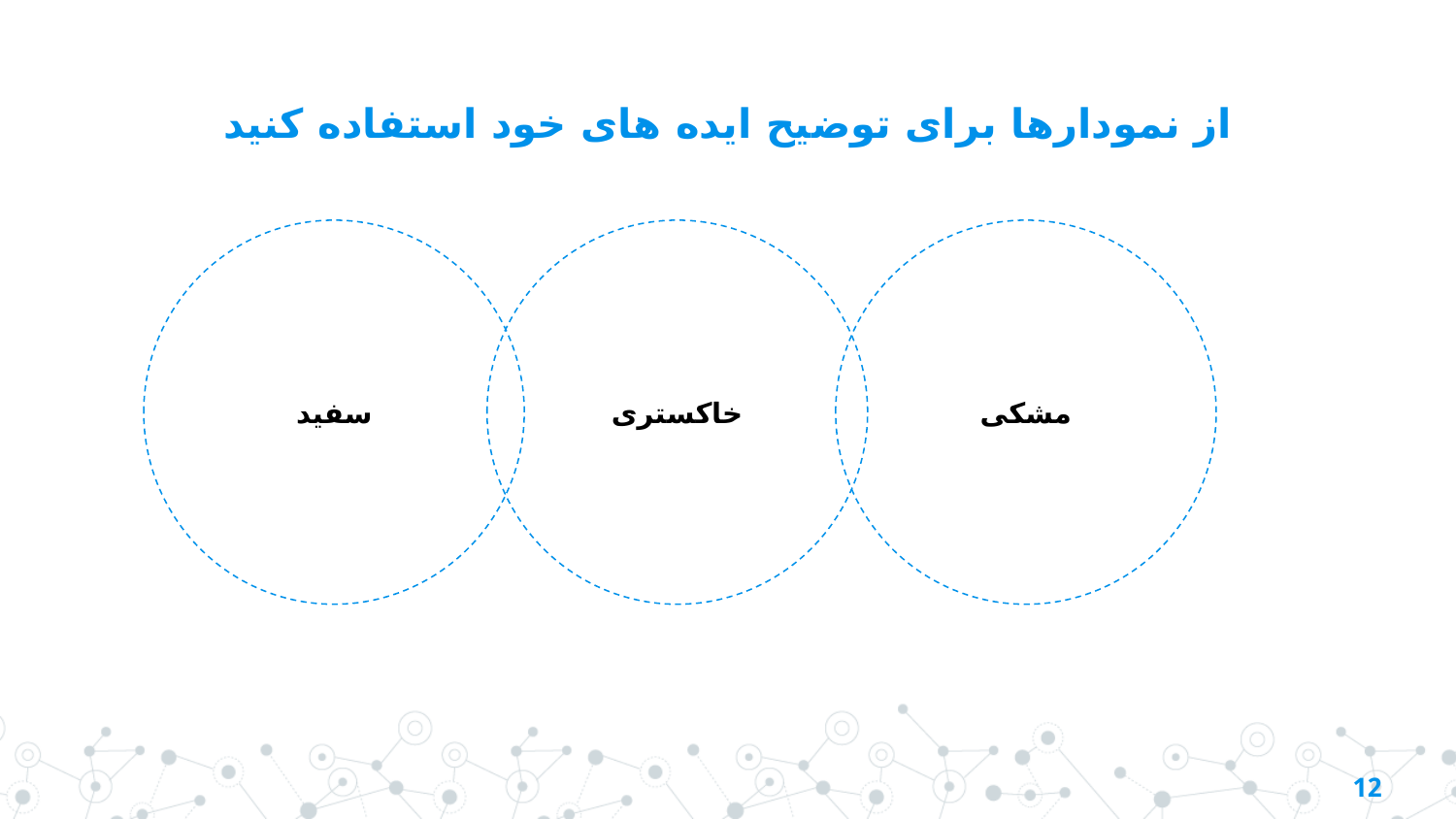

# از نمودارها برای توضیح ایده های خود استفاده کنید
سفید
خاکستری
مشکی
12